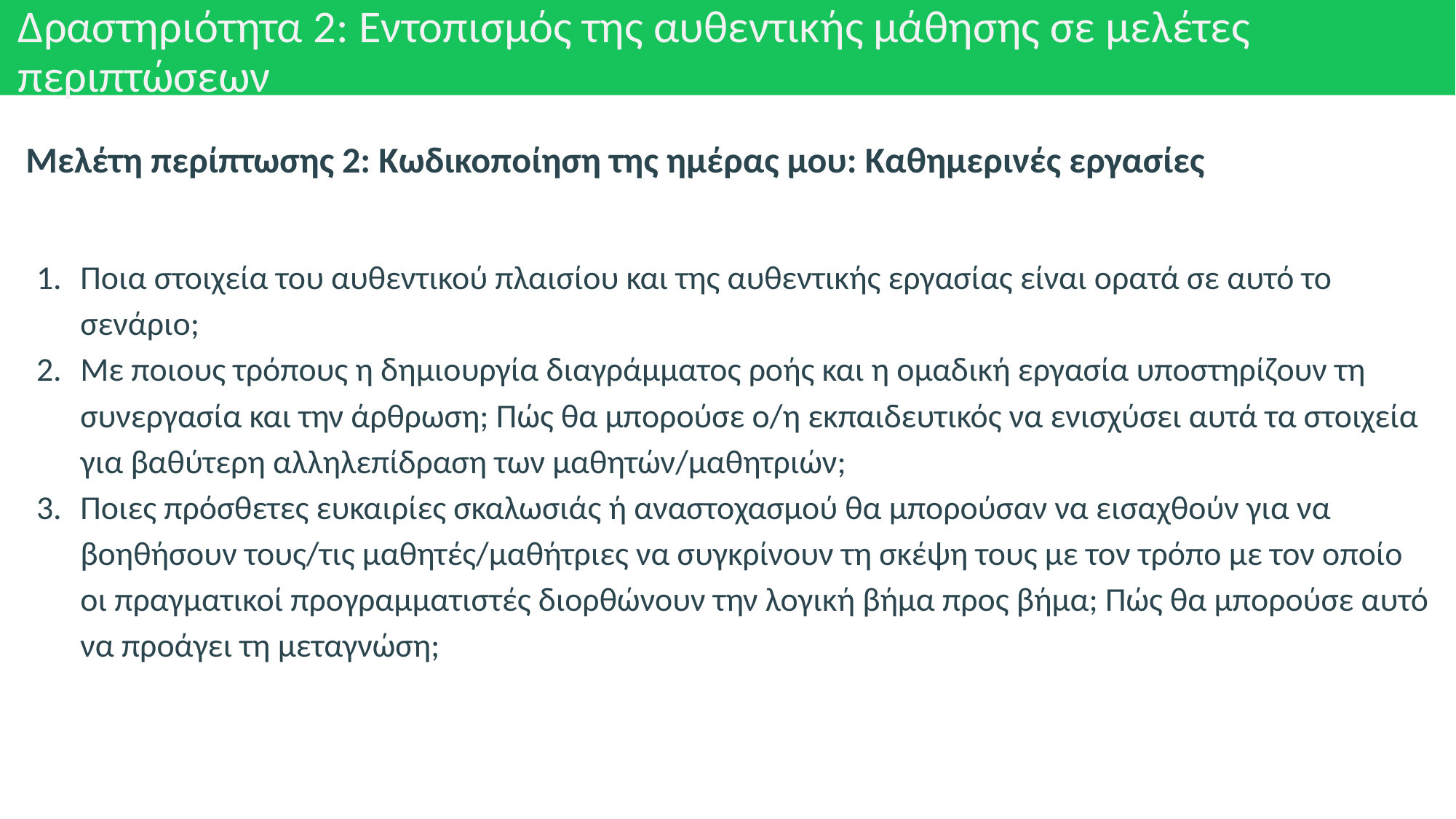

# Δραστηριότητα 2: Εντοπισμός της αυθεντικής μάθησης σε μελέτες περιπτώσεων
Μελέτη περίπτωσης 2: Κωδικοποίηση της ημέρας μου: Καθημερινές εργασίες

Ποια στοιχεία του αυθεντικού πλαισίου και της αυθεντικής εργασίας είναι ορατά σε αυτό το σενάριο;
Με ποιους τρόπους η δημιουργία διαγράμματος ροής και η ομαδική εργασία υποστηρίζουν τη συνεργασία και την άρθρωση; Πώς θα μπορούσε ο/η εκπαιδευτικός να ενισχύσει αυτά τα στοιχεία για βαθύτερη αλληλεπίδραση των μαθητών/μαθητριών;
Ποιες πρόσθετες ευκαιρίες σκαλωσιάς ή αναστοχασμού θα μπορούσαν να εισαχθούν για να βοηθήσουν τους/τις μαθητές/μαθήτριες να συγκρίνουν τη σκέψη τους με τον τρόπο με τον οποίο οι πραγματικοί προγραμματιστές διορθώνουν την λογική βήμα προς βήμα; Πώς θα μπορούσε αυτό να προάγει τη μεταγνώση;